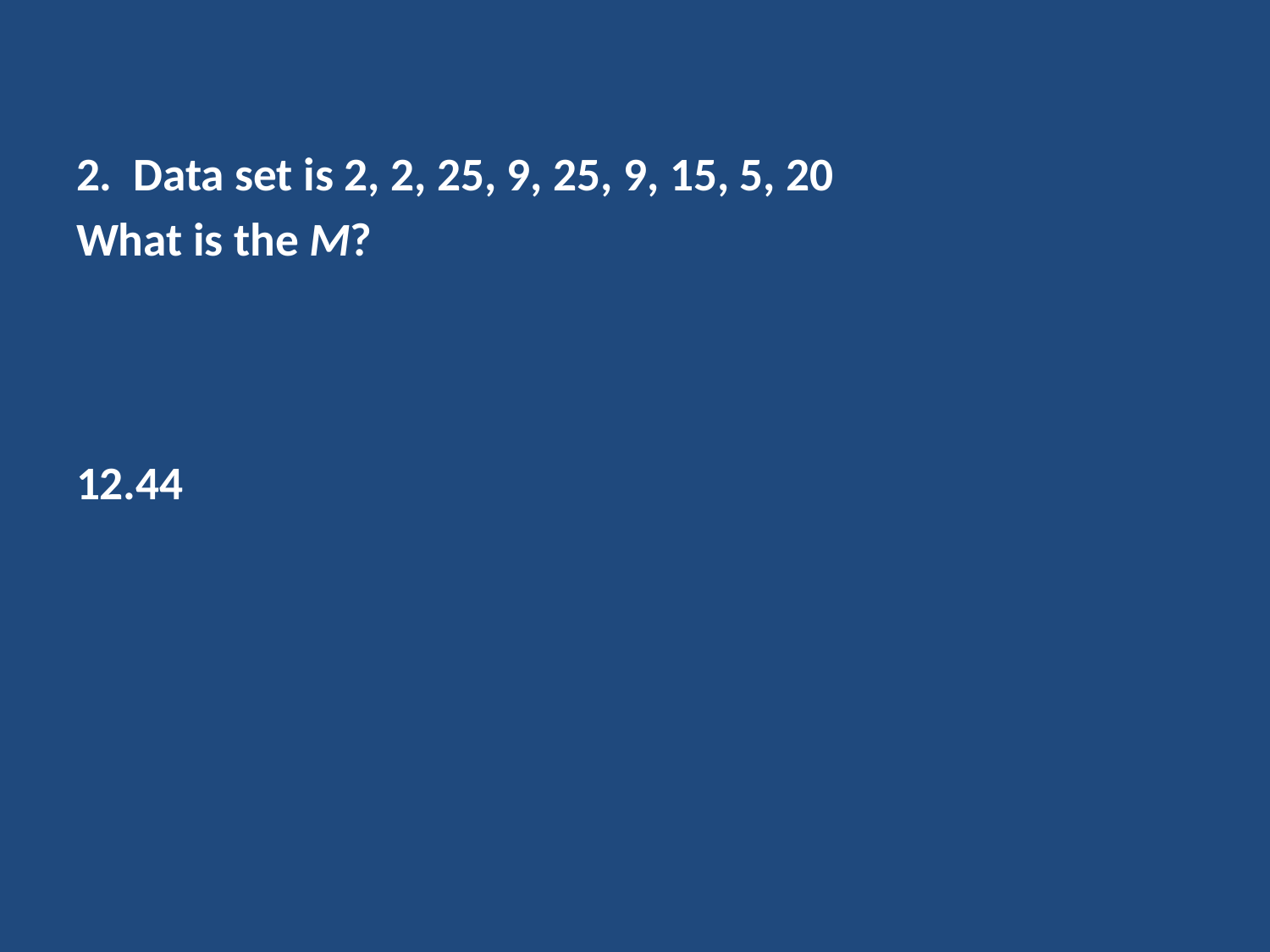

2.  Data set is 2, 2, 25, 9, 25, 9, 15, 5, 20
What is the M?

12.44